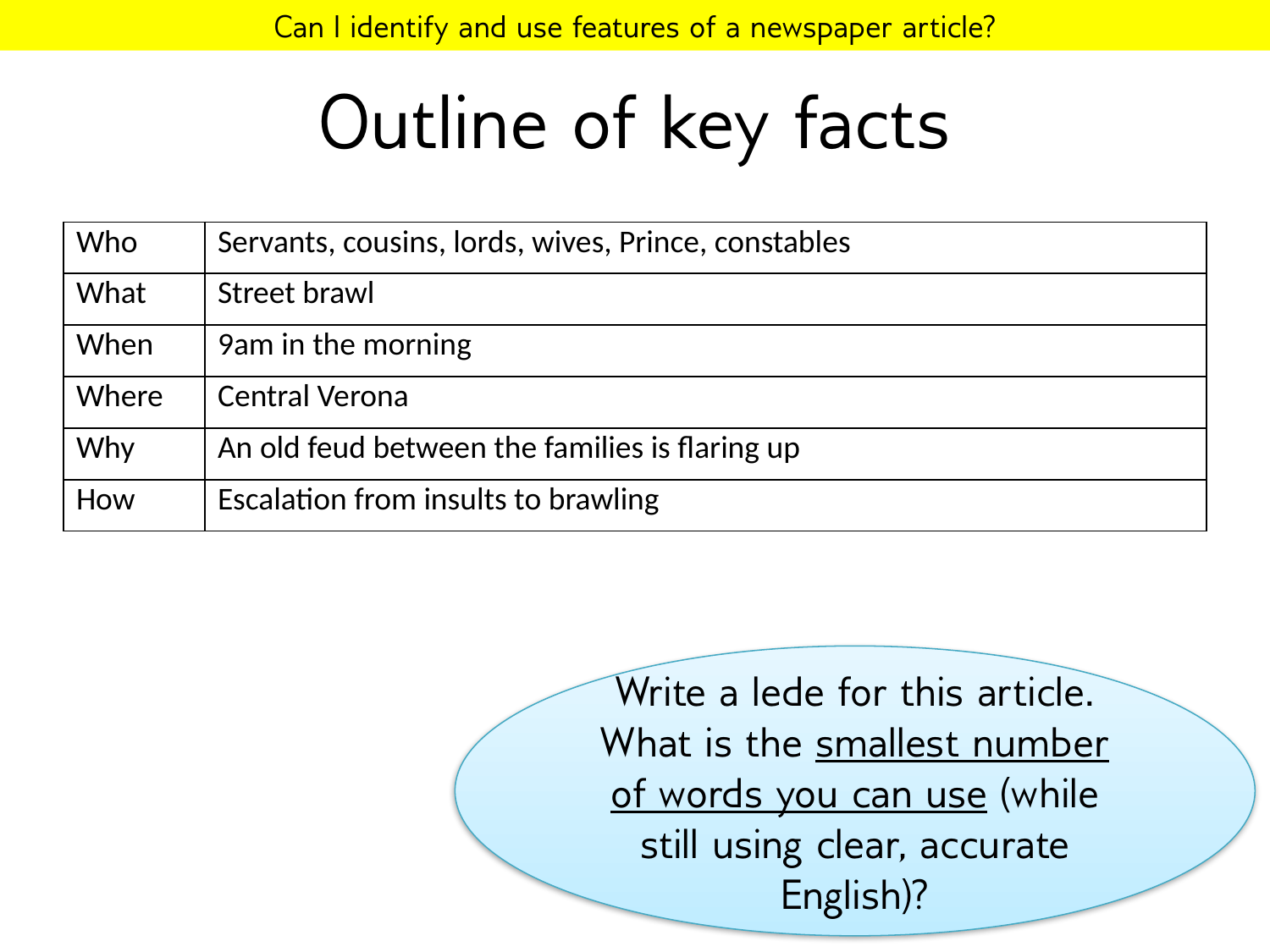

Can I identify and use features of a newspaper article?
# Outline of key facts
| Who | Servants, cousins, lords, wives, Prince, constables |
| --- | --- |
| What | Street brawl |
| When | 9am in the morning |
| Where | Central Verona |
| Why | An old feud between the families is flaring up |
| How | Escalation from insults to brawling |
Write a lede for this article. What is the smallest number of words you can use (while still using clear, accurate English)?